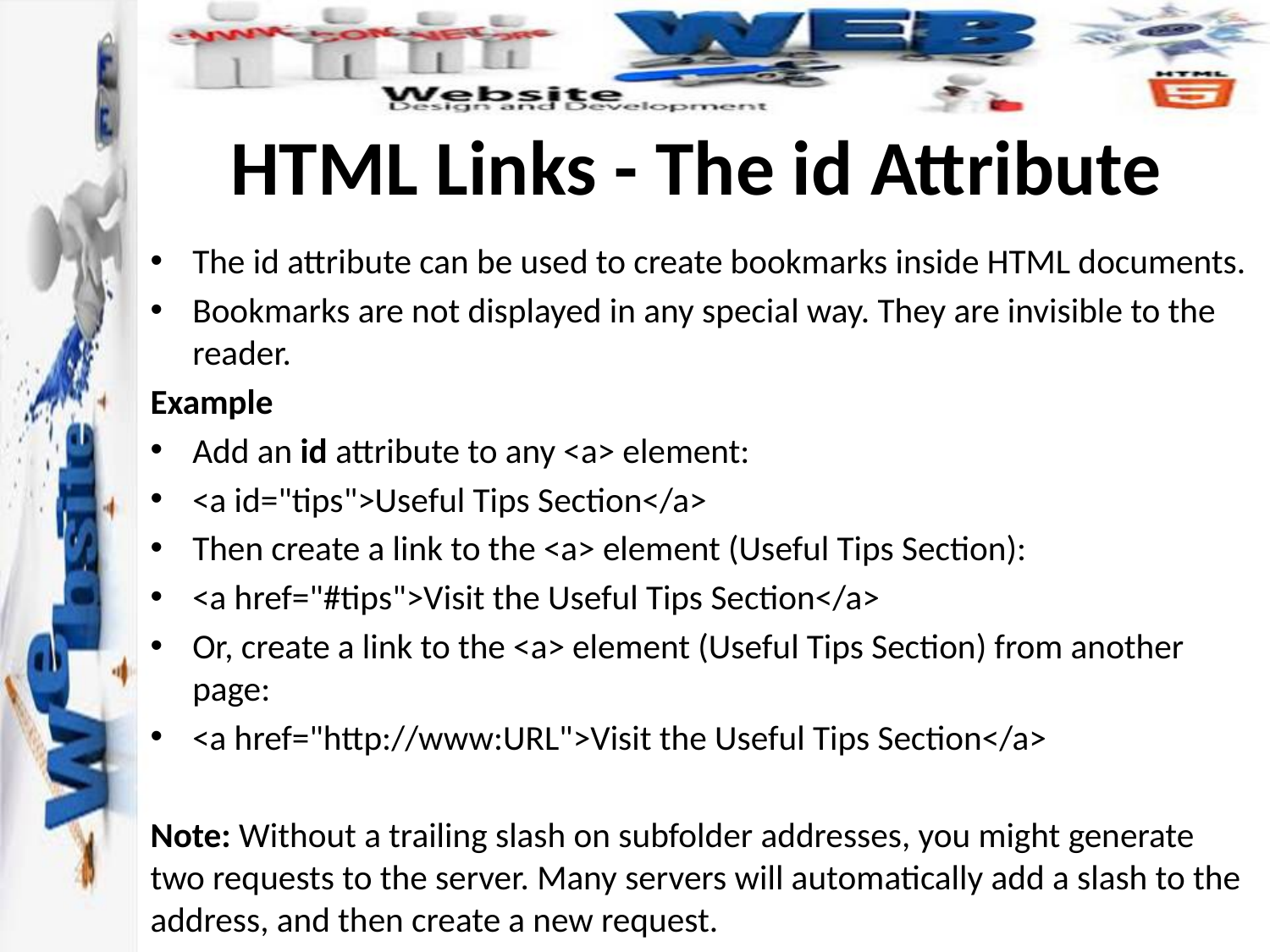

# HTML Links - The id Attribute
The id attribute can be used to create bookmarks inside HTML documents.
Bookmarks are not displayed in any special way. They are invisible to the reader.
Example
Add an id attribute to any <a> element:
<a id="tips">Useful Tips Section</a>
Then create a link to the <a> element (Useful Tips Section):
<a href="#tips">Visit the Useful Tips Section</a>
Or, create a link to the <a> element (Useful Tips Section) from another page:
<a href="http://www:URL">Visit the Useful Tips Section</a>

Note: Without a trailing slash on subfolder addresses, you might generate two requests to the server. Many servers will automatically add a slash to the address, and then create a new request.